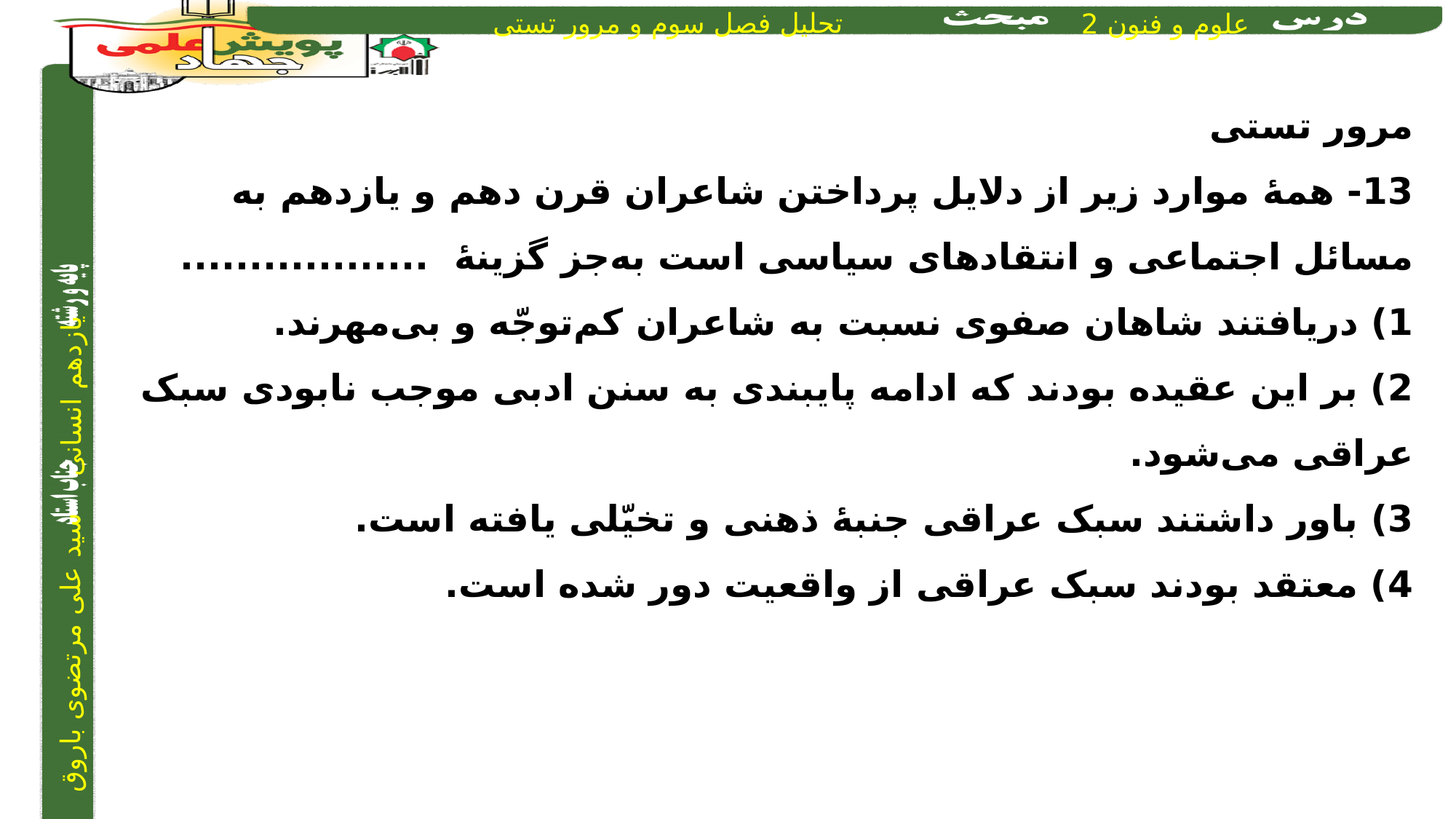

مرور تستی
13- همۀ موارد زیر از دلایل پرداختن شاعران قرن دهم و یازدهم به مسائل اجتماعی و انتقاد‌های سیاسی است به‌جز گزینۀ  ..................
1) دریافتند شاهان صفوی نسبت به شاعران کم‌توجّه و بی‌مهرند.
2) بر این عقیده بودند که ادامه پایبندی به سنن ادبی موجب نابودی سبک عراقی می‌شود.
3) باور داشتند سبک عراقی جنبۀ ذهنی و تخیّلی یافته است.
4) معتقد بودند سبک عراقی از واقعیت دور شده است.

1